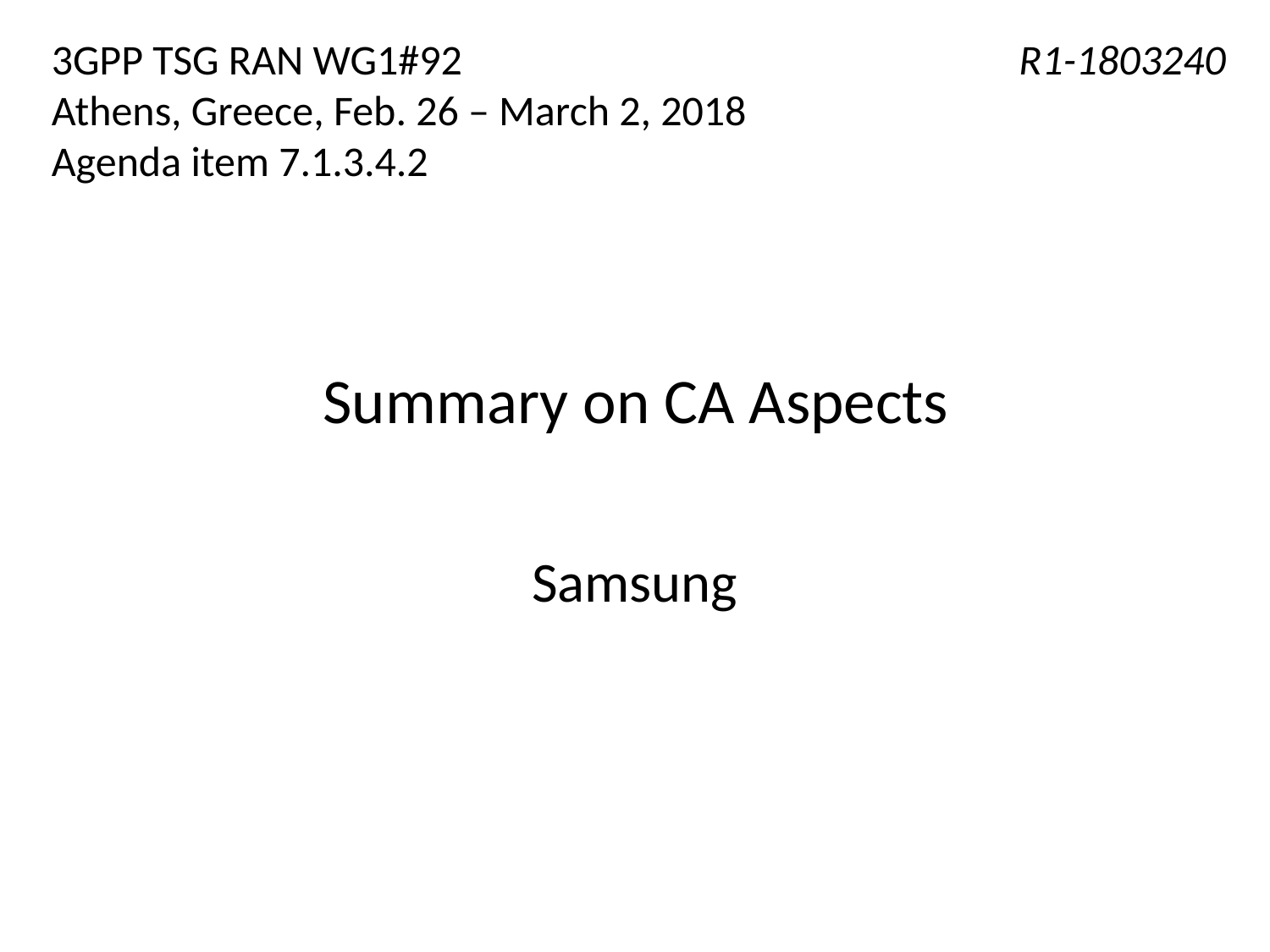

3GPP TSG RAN WG1#92
Athens, Greece, Feb. 26 – March 2, 2018
Agenda item 7.1.3.4.2
R1-1803240
# Summary on CA Aspects
Samsung